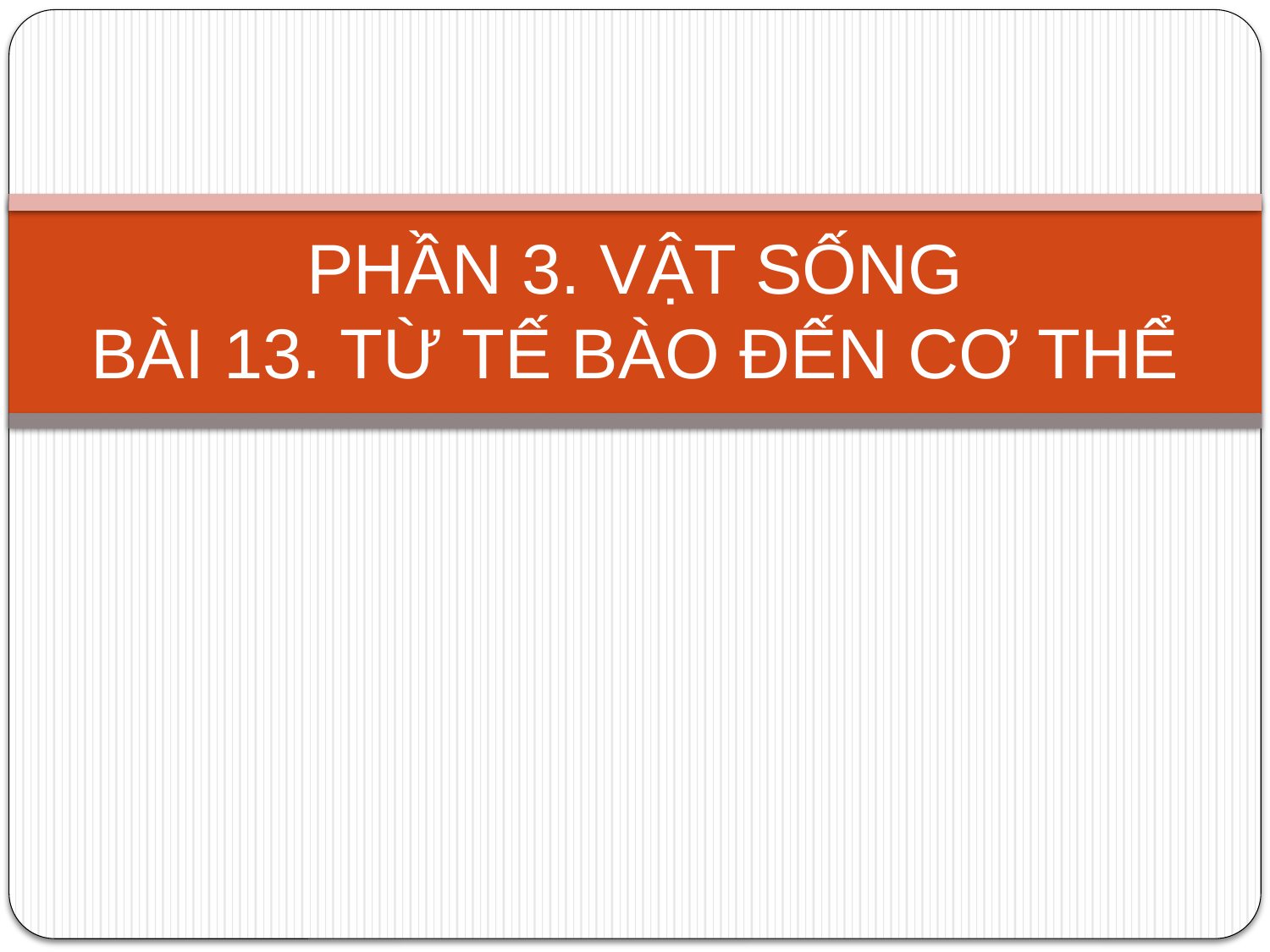

# PHẦN 3. VẬT SỐNG BÀI 13. TỪ TẾ BÀO ĐẾN CƠ THỂ